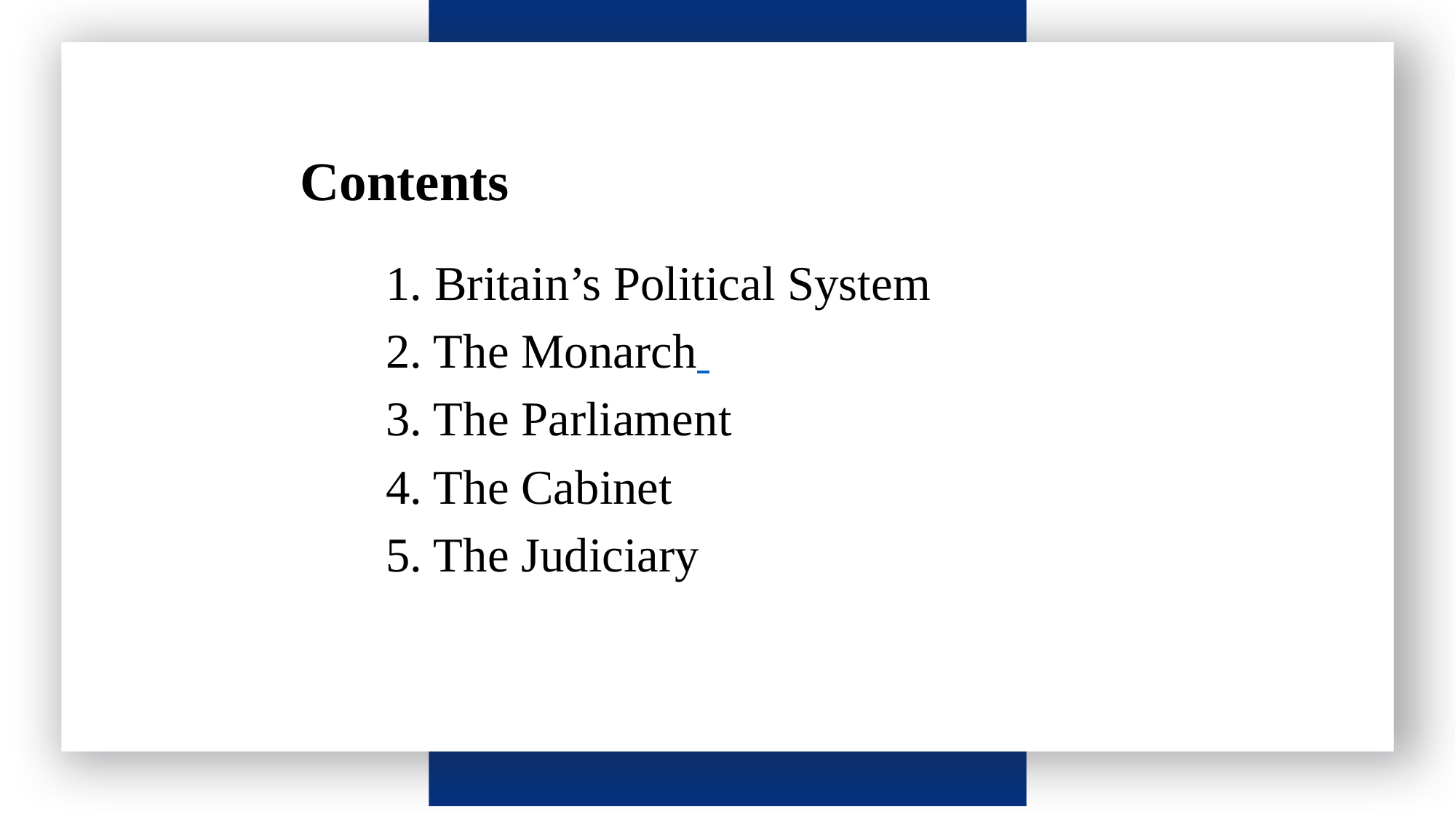

Contents

1. Britain’s Political System
2. The Monarch
3. The Parliament
4. The Cabinet
5. The Judiciary